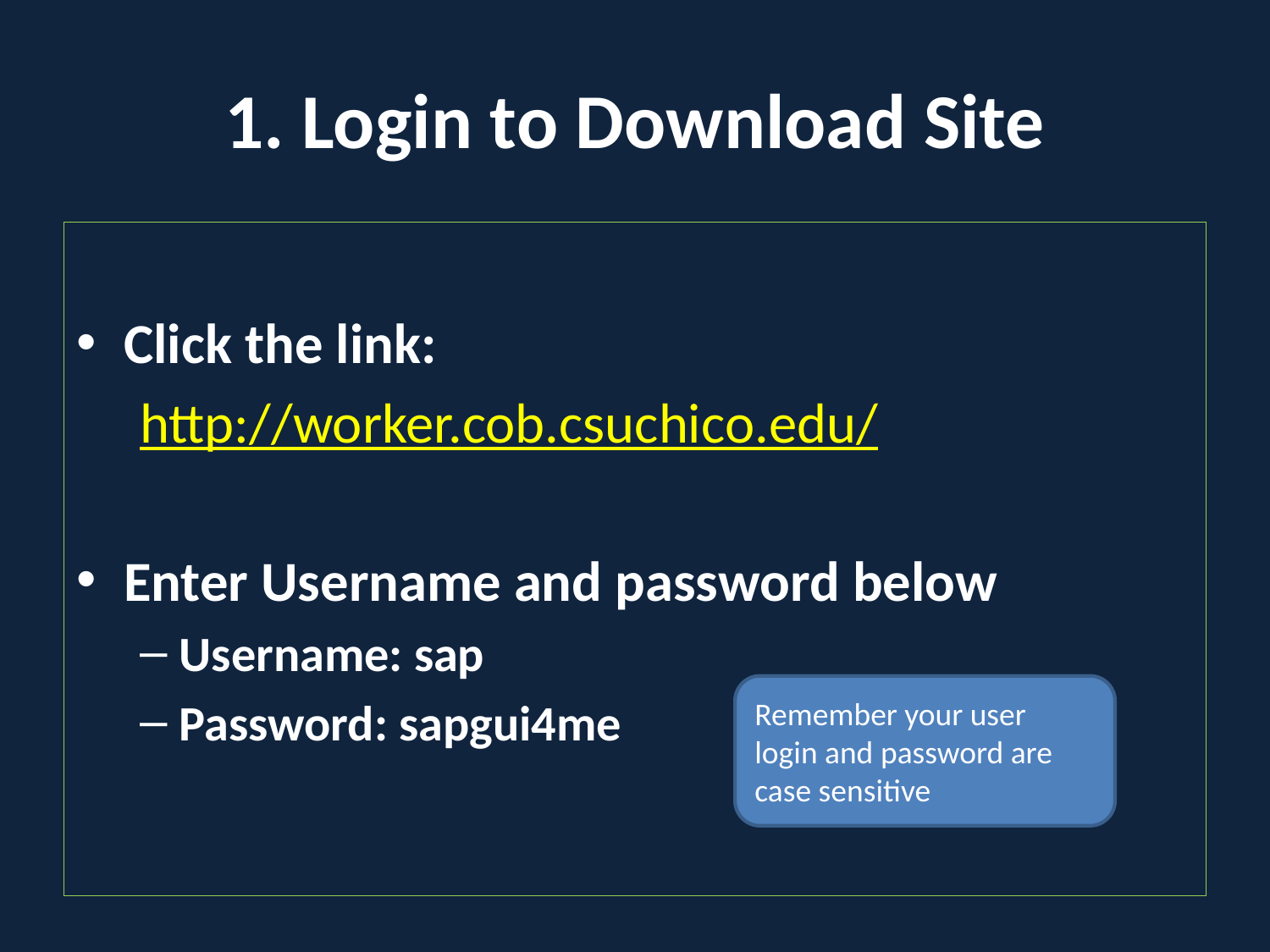

# 1. Login to Download Site

Click the link:
http://worker.cob.csuchico.edu/

Enter Username and password below
Username: sap
Password: sapgui4me

Remember your user login and password are case sensitive